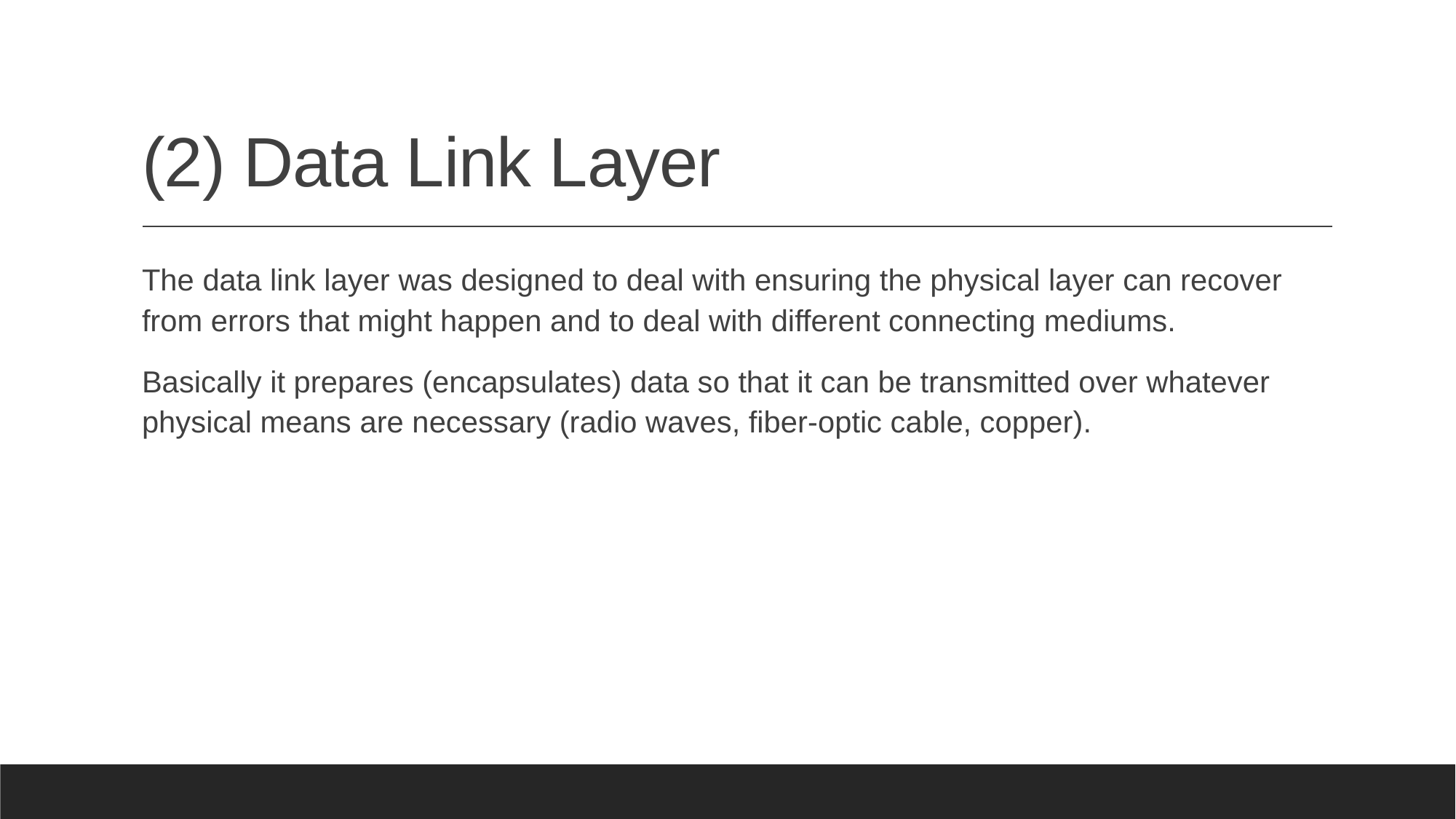

# (2) Data Link Layer
The data link layer was designed to deal with ensuring the physical layer can recover from errors that might happen and to deal with different connecting mediums.
Basically it prepares (encapsulates) data so that it can be transmitted over whatever physical means are necessary (radio waves, fiber-optic cable, copper).